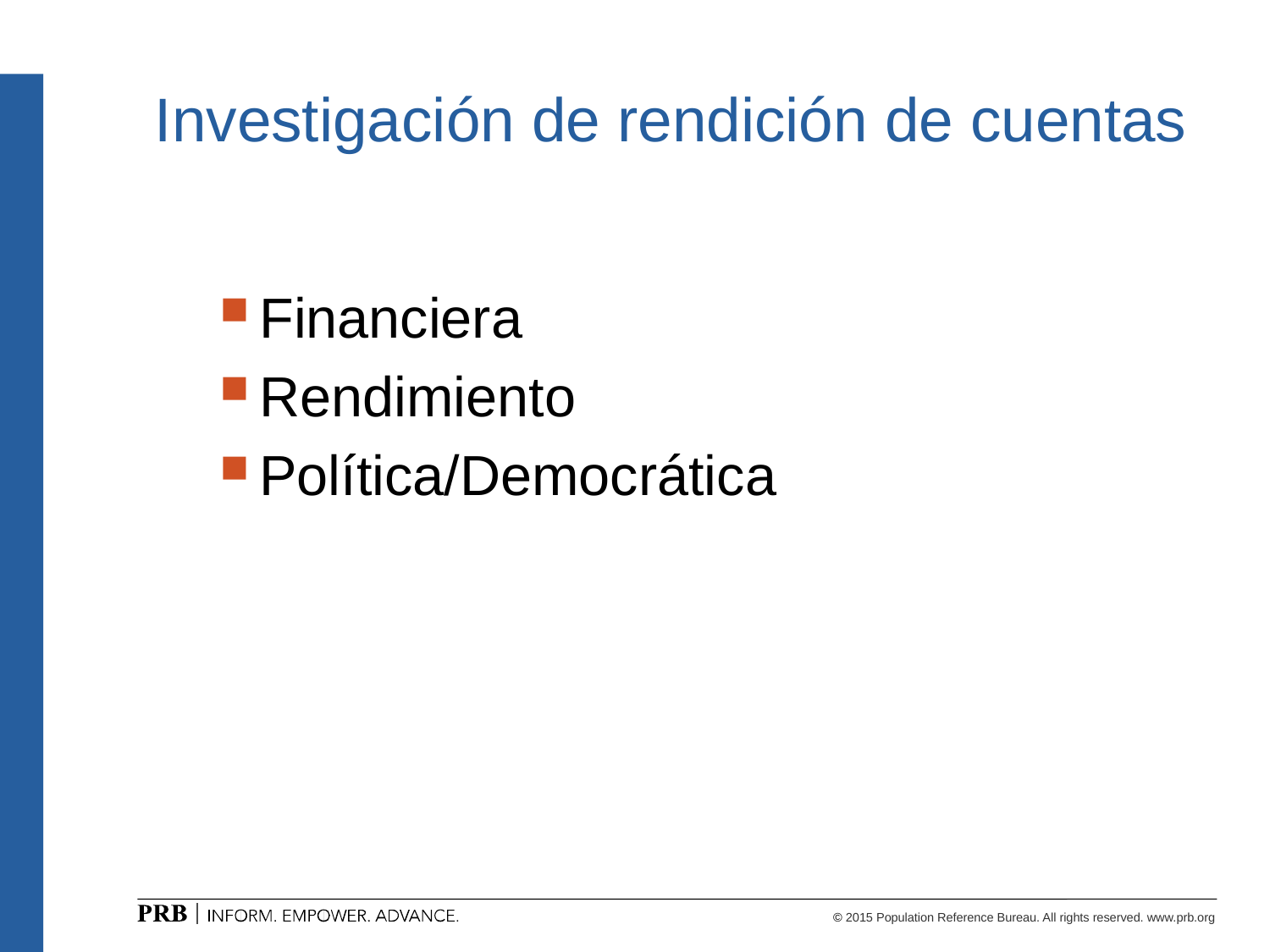

# Investigación de rendición de cuentas
Financiera
Rendimiento
Política/Democrática